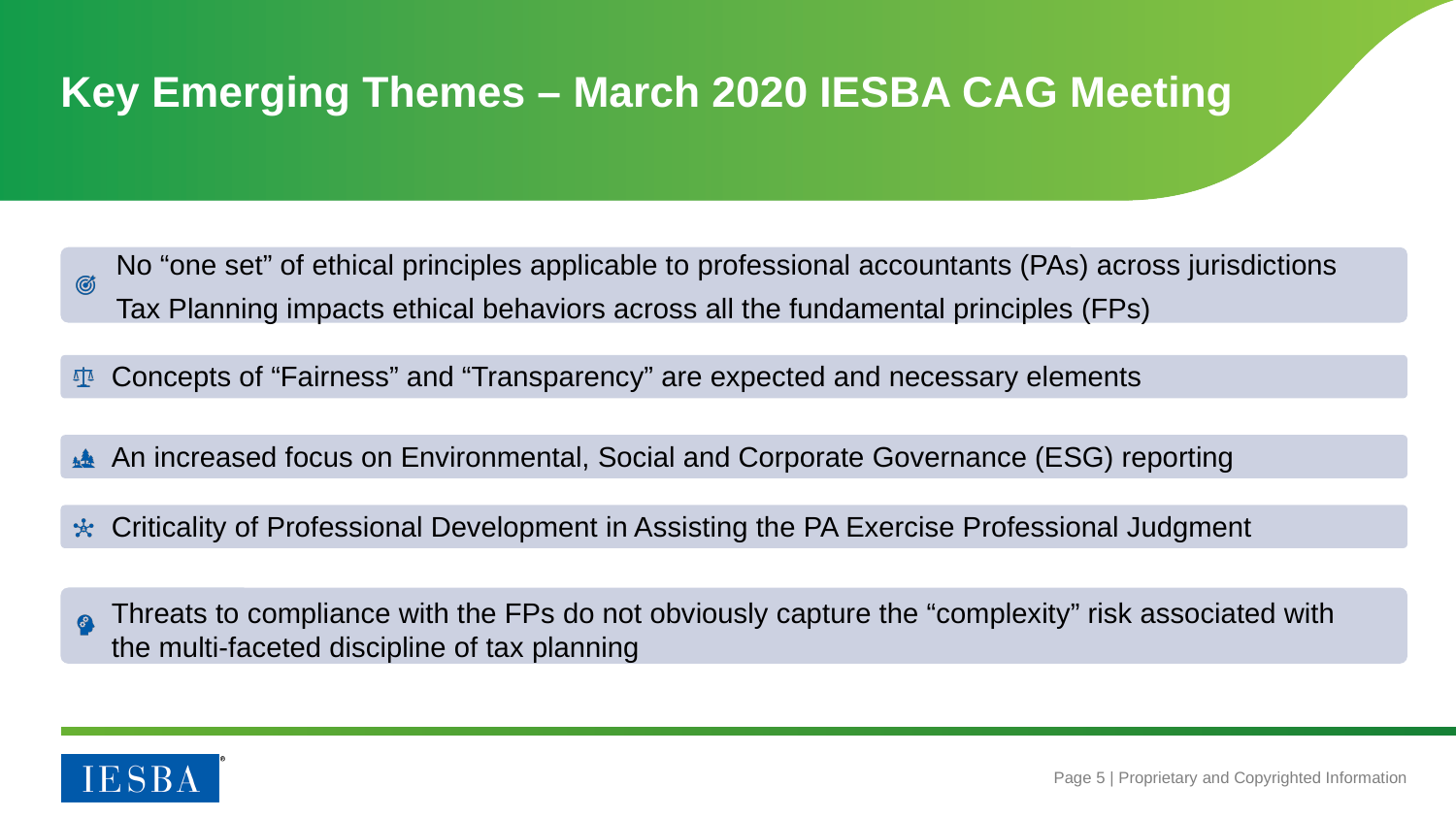

# Key Emerging Themes – March 2020 IESBA CAG Meeting
No “one set” of ethical principles applicable to professional accountants (PAs) across jurisdictions
Tax Planning impacts ethical behaviors across all the fundamental principles (FPs)
Concepts of “Fairness” and “Transparency” are expected and necessary elements
An increased focus on Environmental, Social and Corporate Governance (ESG) reporting
Criticality of Professional Development in Assisting the PA Exercise Professional Judgment
Threats to compliance with the FPs do not obviously capture the “complexity” risk associated with the multi-faceted discipline of tax planning